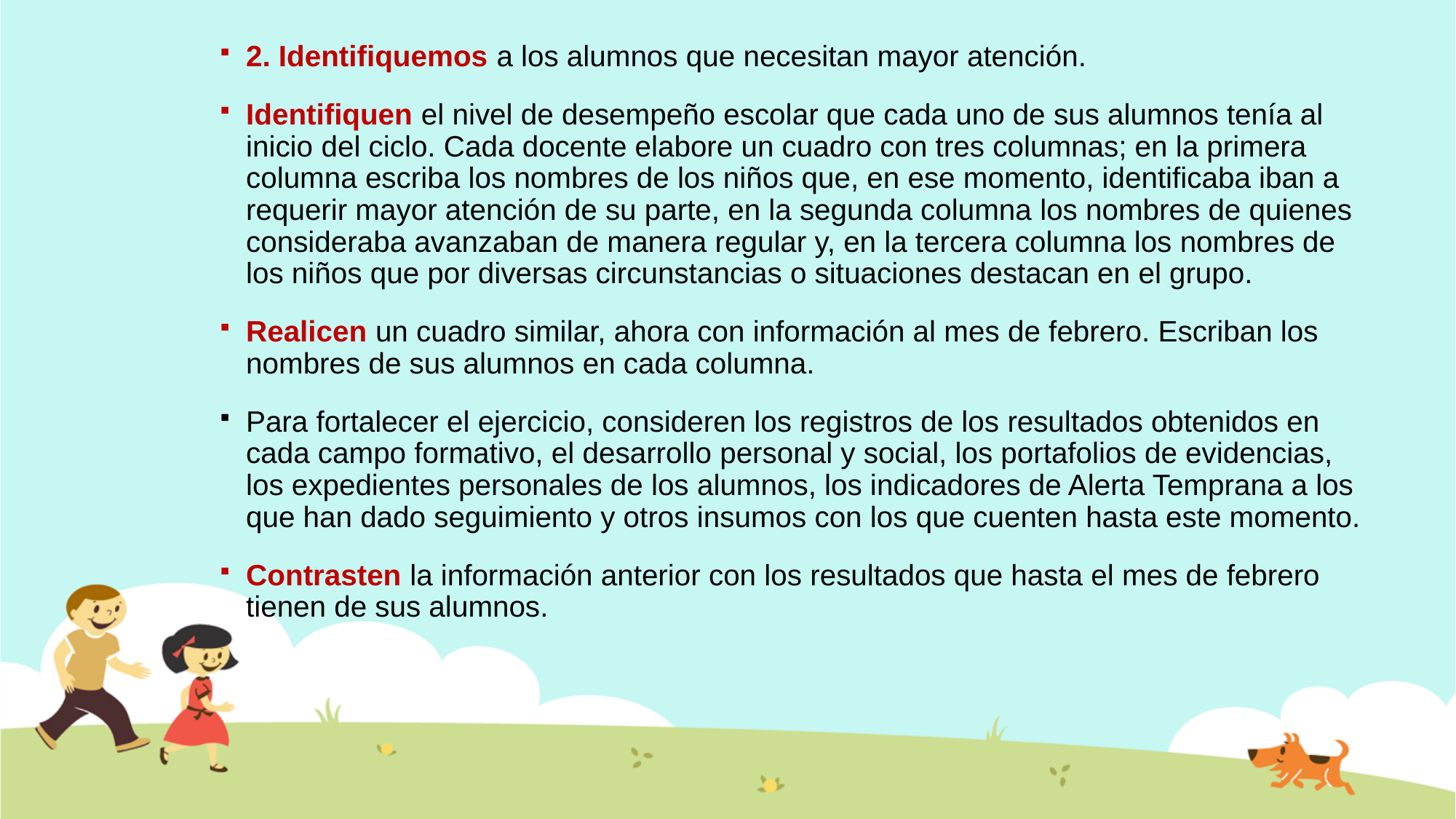

2. Identifiquemos a los alumnos que necesitan mayor atención.
Identifiquen el nivel de desempeño escolar que cada uno de sus alumnos tenía al inicio del ciclo. Cada docente elabore un cuadro con tres columnas; en la primera columna escriba los nombres de los niños que, en ese momento, identificaba iban a requerir mayor atención de su parte, en la segunda columna los nombres de quienes consideraba avanzaban de manera regular y, en la tercera columna los nombres de los niños que por diversas circunstancias o situaciones destacan en el grupo.
Realicen un cuadro similar, ahora con información al mes de febrero. Escriban los nombres de sus alumnos en cada columna.
Para fortalecer el ejercicio, consideren los registros de los resultados obtenidos en cada campo formativo, el desarrollo personal y social, los portafolios de evidencias, los expedientes personales de los alumnos, los indicadores de Alerta Temprana a los que han dado seguimiento y otros insumos con los que cuenten hasta este momento.
Contrasten la información anterior con los resultados que hasta el mes de febrero tienen de sus alumnos.